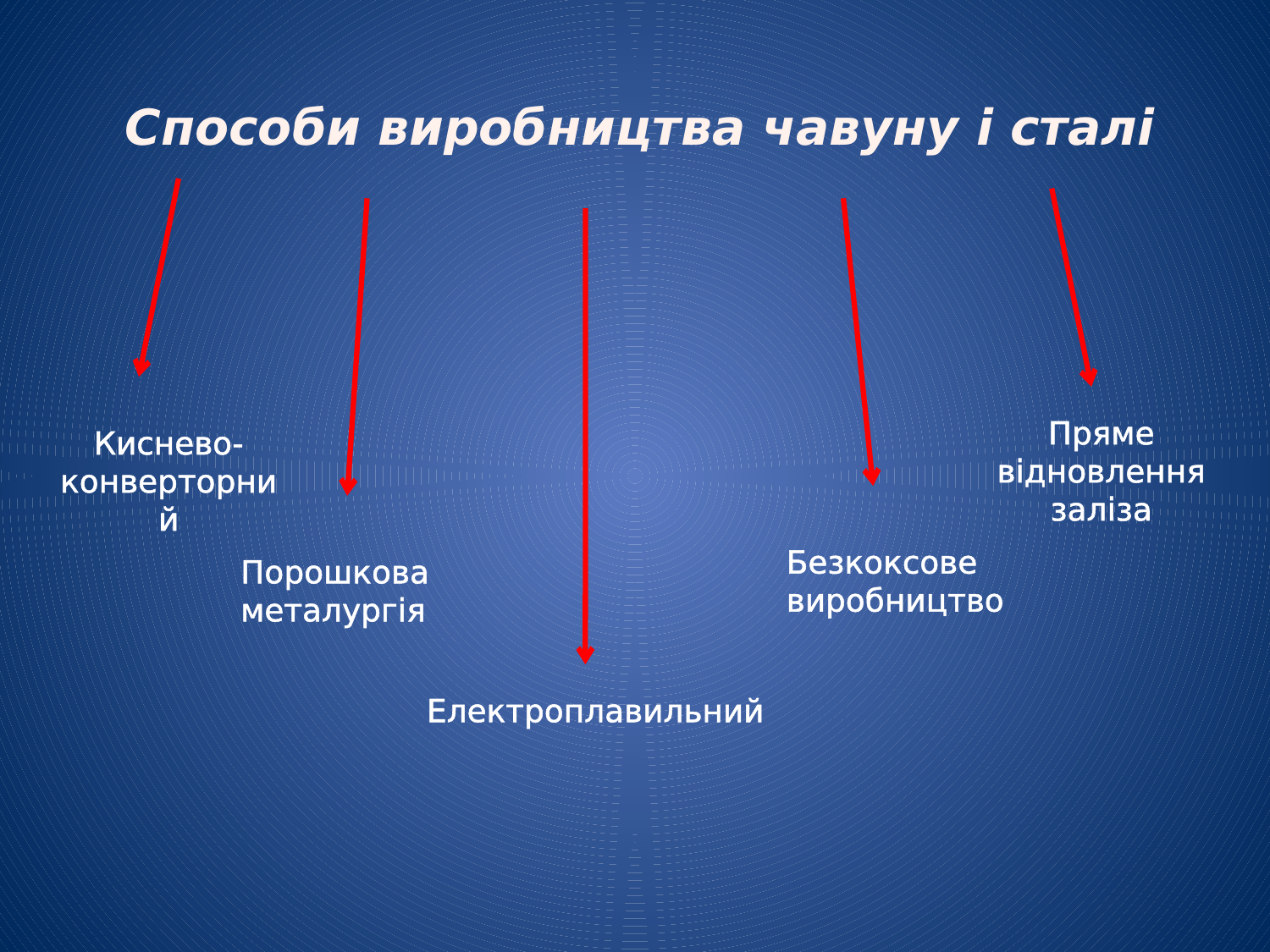

Способи виробництва чавуну і сталі
Пряме відновлення
заліза
Киснево-
конверторний
Безкоксове
виробництво
Порошкова металургія
Електроплавильний